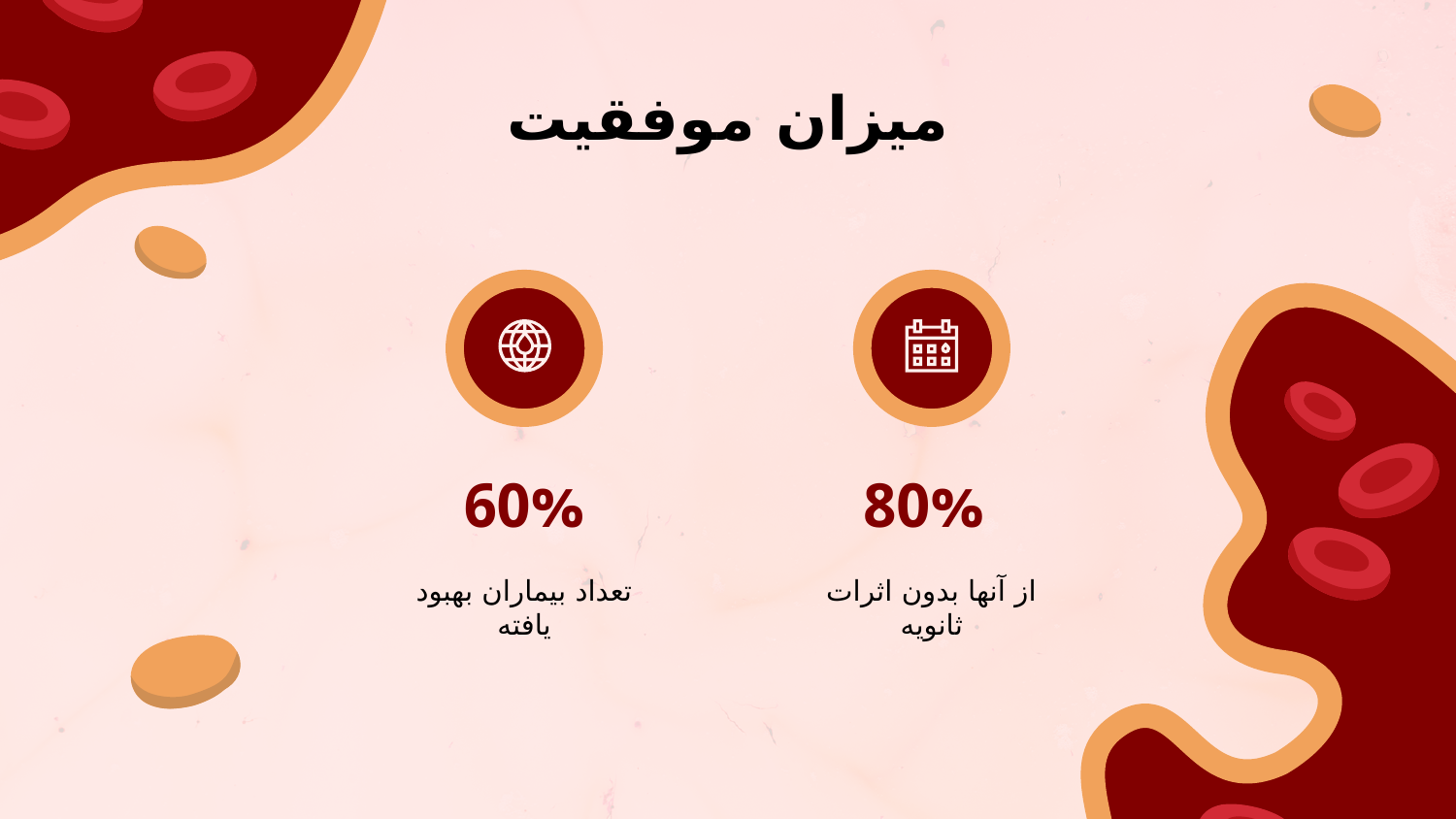

# میزان موفقیت

60%
80%
تعداد بیماران بهبود یافته
از آنها بدون اثرات ثانویه